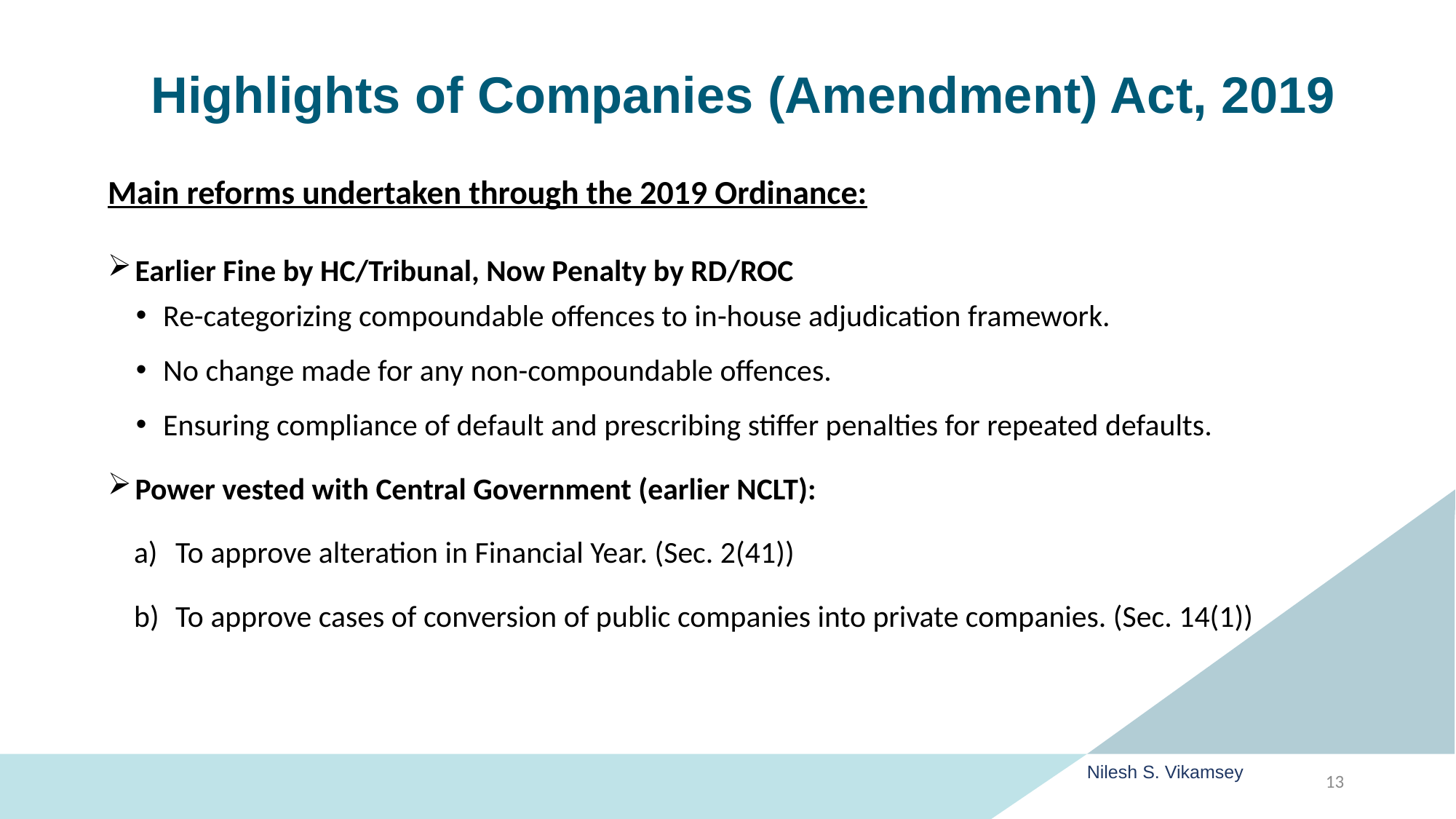

# Highlights of Companies (Amendment) Act, 2019
Main reforms undertaken through the 2019 Ordinance:

Earlier Fine by HC/Tribunal, Now Penalty by RD/ROC
Re-categorizing compoundable offences to in-house adjudication framework.
No change made for any non-compoundable offences.
Ensuring compliance of default and prescribing stiffer penalties for repeated defaults.
Power vested with Central Government (earlier NCLT):
To approve alteration in Financial Year. (Sec. 2(41))
To approve cases of conversion of public companies into private companies. (Sec. 14(1))

Nilesh S. Vikamsey
13